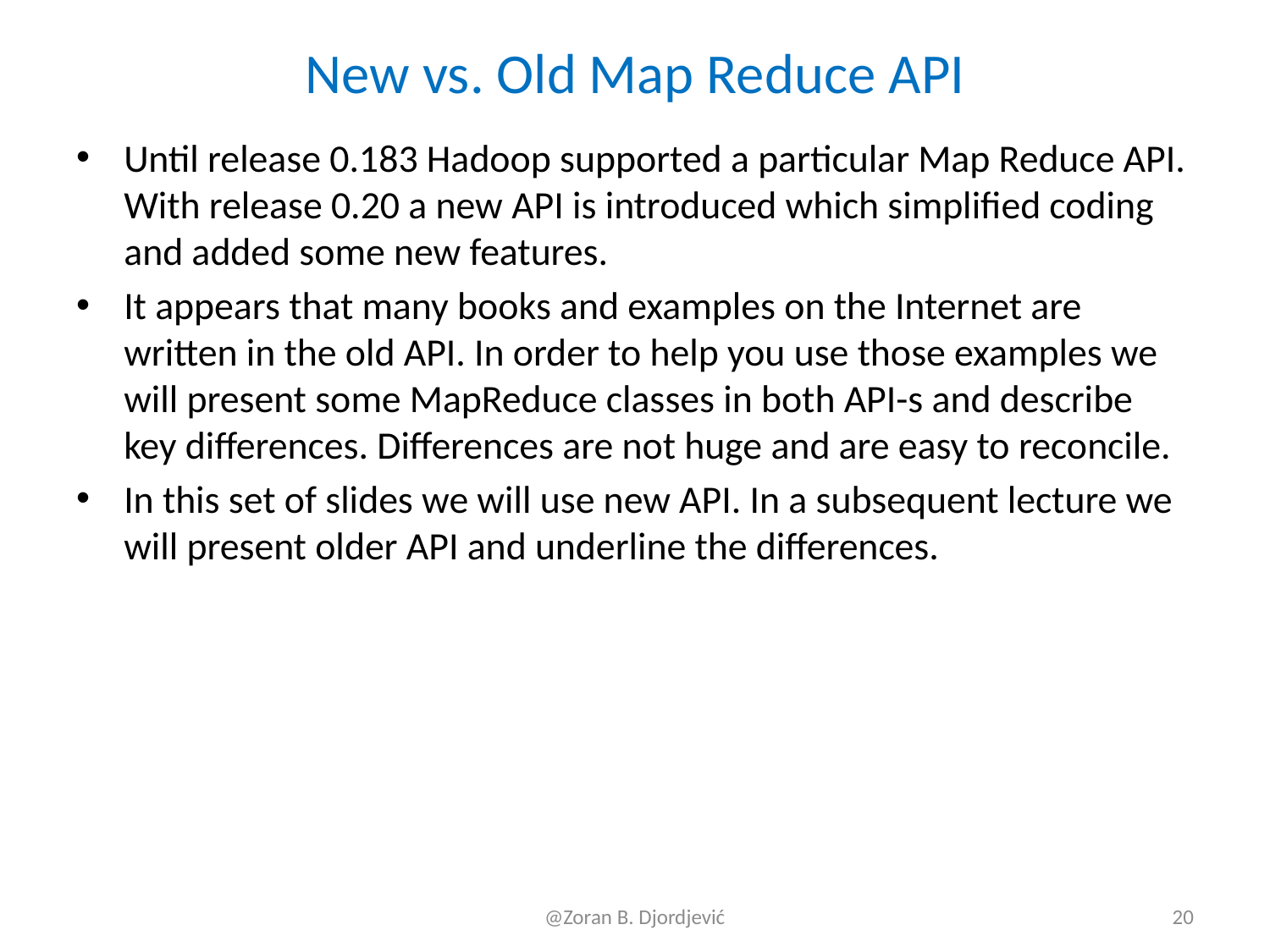

# New vs. Old Map Reduce API
Until release 0.183 Hadoop supported a particular Map Reduce API. With release 0.20 a new API is introduced which simplified coding and added some new features.
It appears that many books and examples on the Internet are written in the old API. In order to help you use those examples we will present some MapReduce classes in both API-s and describe key differences. Differences are not huge and are easy to reconcile.
In this set of slides we will use new API. In a subsequent lecture we will present older API and underline the differences.

@Zoran B. Djordjević
20